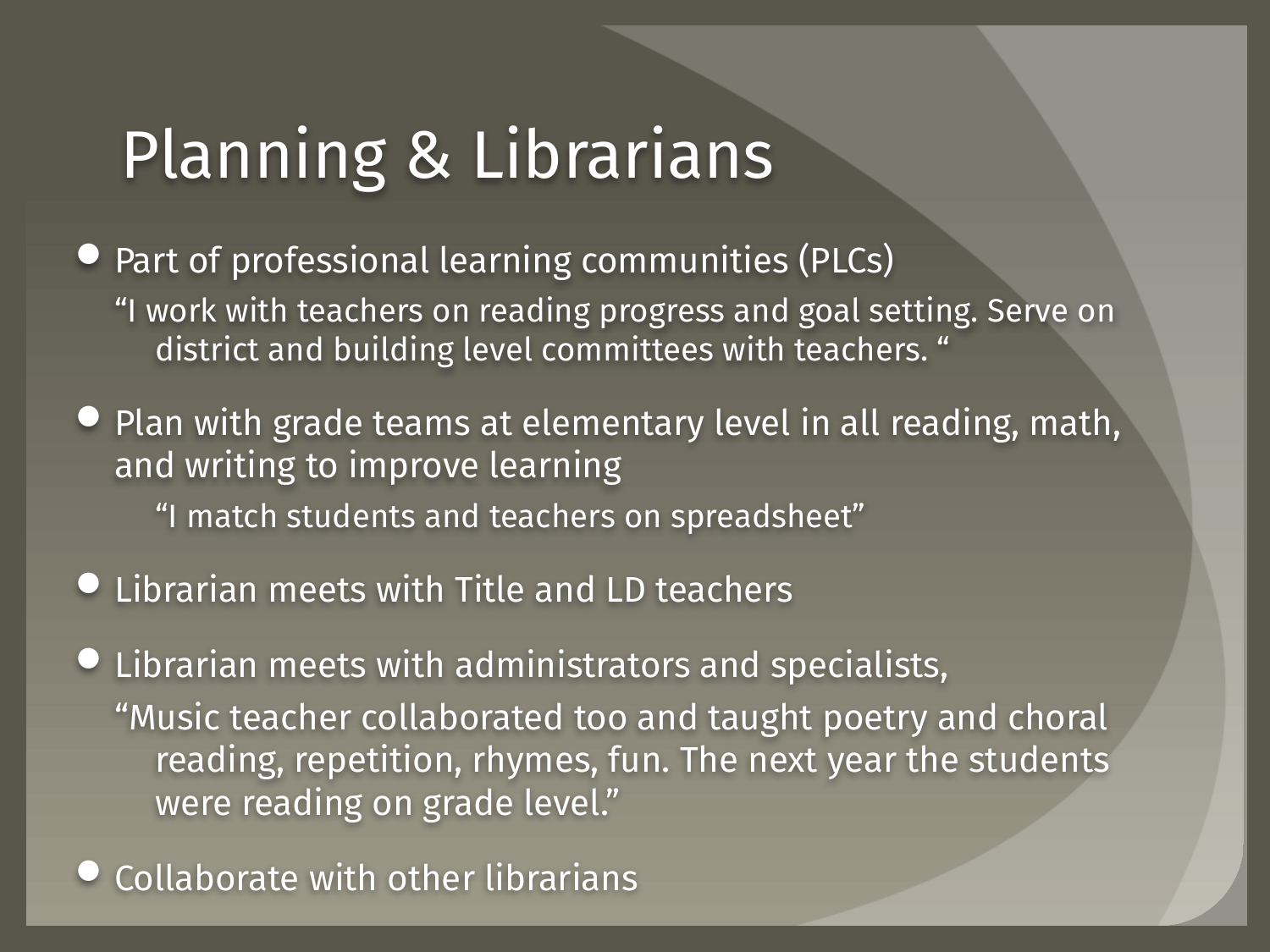

# Planning & Librarians
Part of professional learning communities (PLCs)
“I work with teachers on reading progress and goal setting. Serve on district and building level committees with teachers. “
Plan with grade teams at elementary level in all reading, math, and writing to improve learning
	“I match students and teachers on spreadsheet”
Librarian meets with Title and LD teachers
Librarian meets with administrators and specialists,
“Music teacher collaborated too and taught poetry and choral reading, repetition, rhymes, fun. The next year the students were reading on grade level.”
Collaborate with other librarians